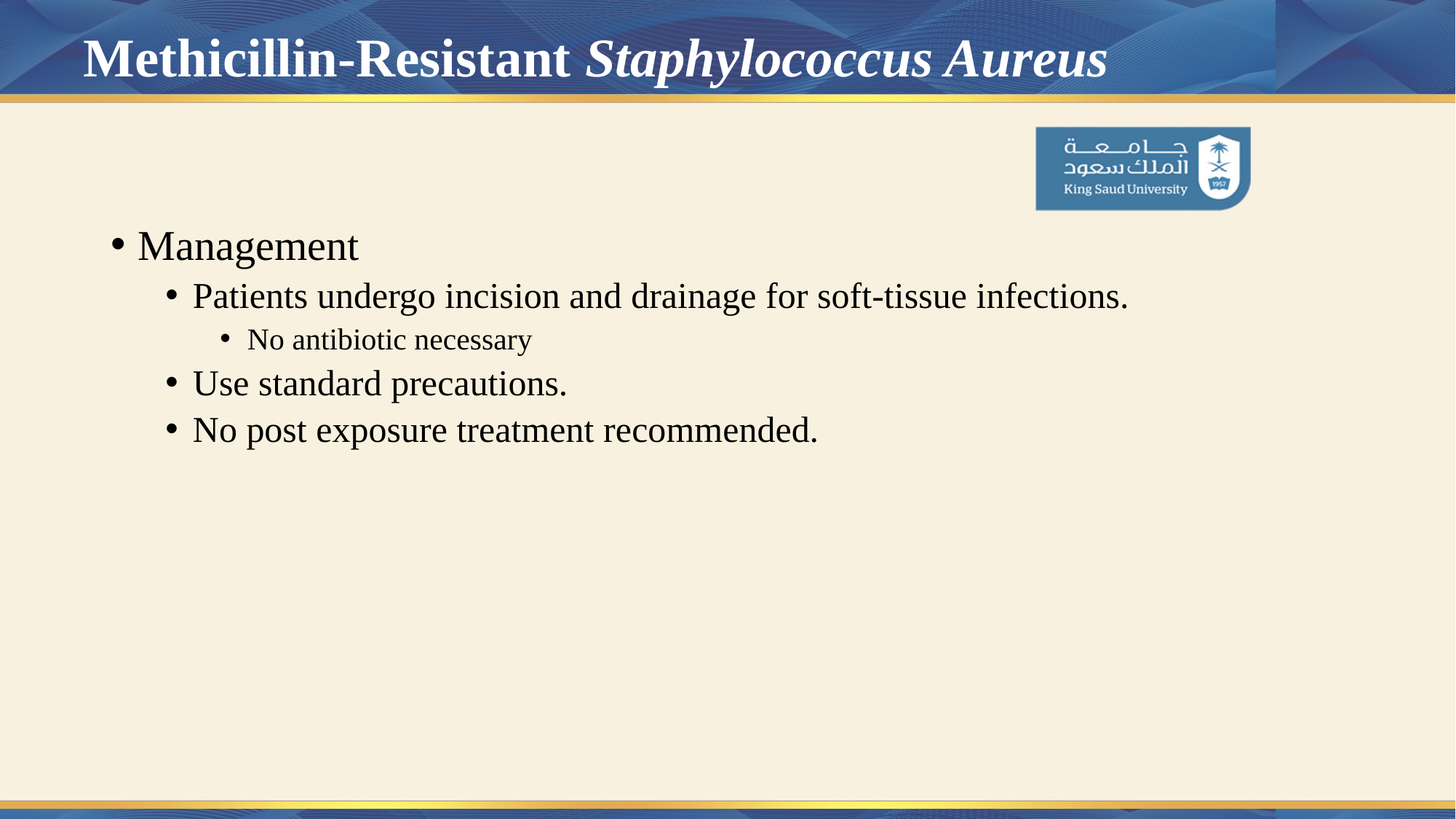

# Methicillin-Resistant Staphylococcus Aureus
Management
Patients undergo incision and drainage for soft-tissue infections.
No antibiotic necessary
Use standard precautions.
No post exposure treatment recommended.